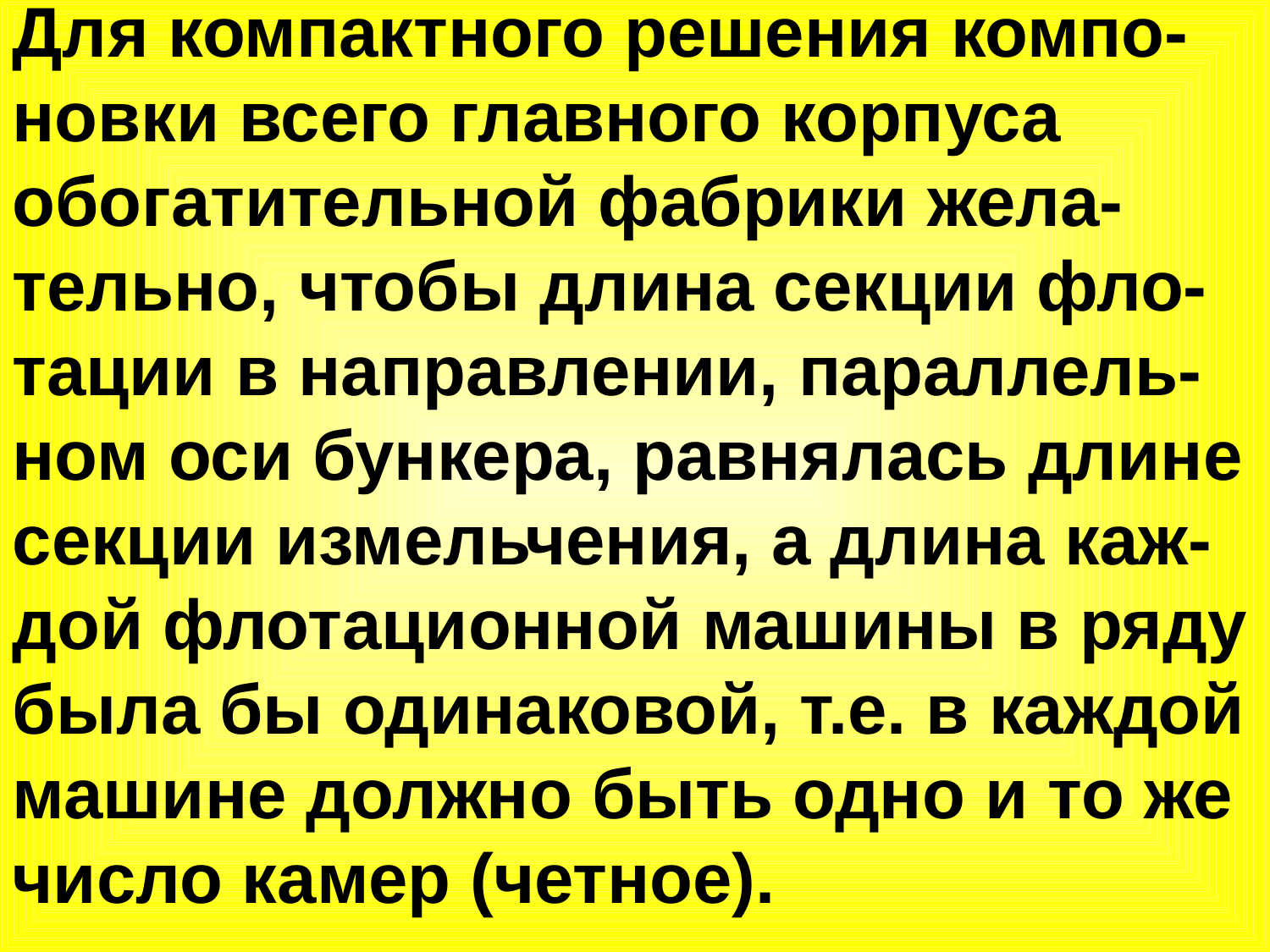

Для компактного решения компо-новки всего главного корпуса обогатительной фабрики жела-тельно, чтобы длина секции фло-тации в направлении, параллель-ном оси бункера, равнялась длине секции измельчения, а длина каж-дой флотационной машины в ряду была бы одинаковой, т.е. в каждой машине должно быть одно и то же число камер (четное).